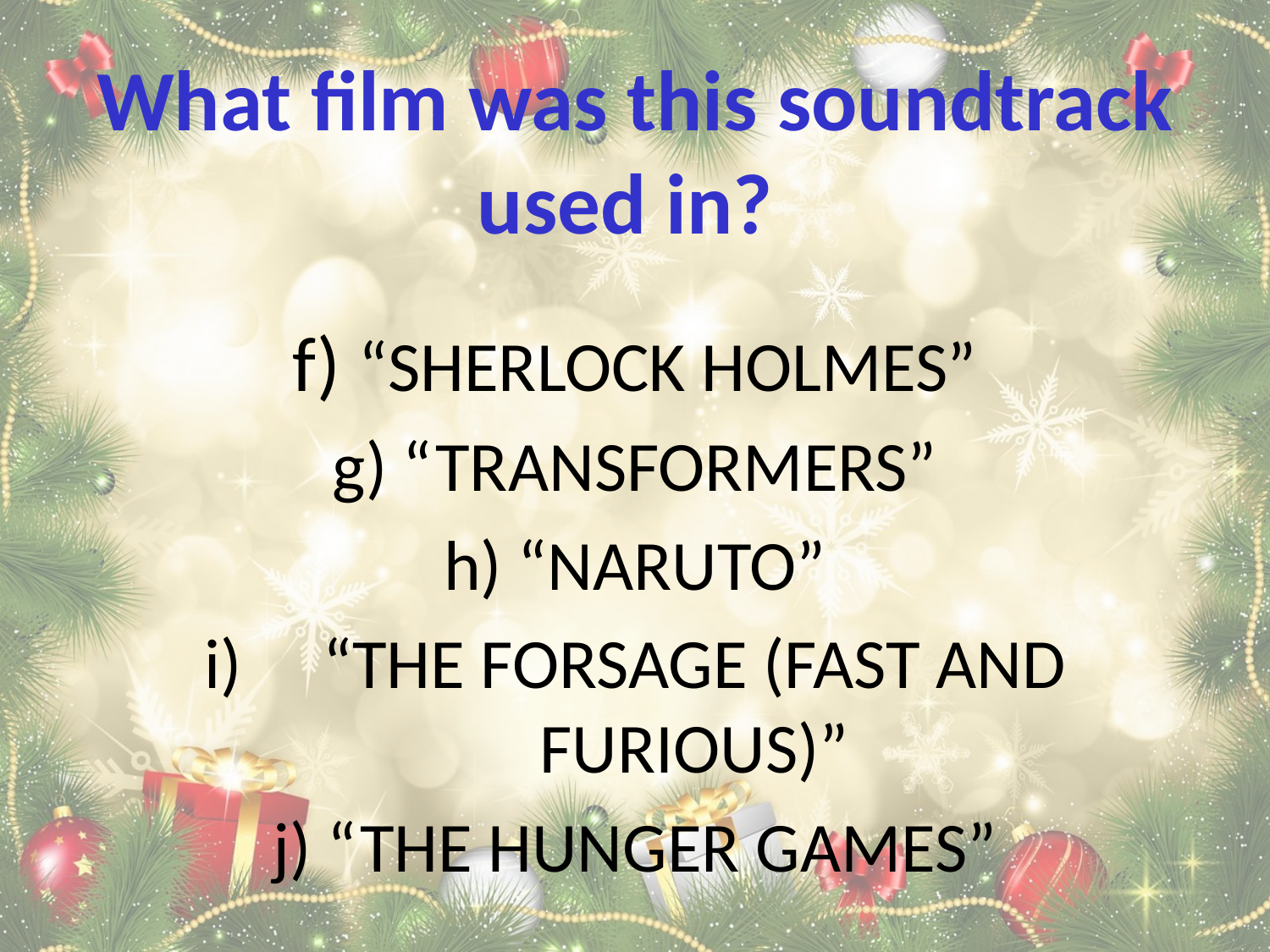

# What film was this soundtrack used in?
f) “SHERLOCK HOLMES”
g) “TRANSFORMERS”
h) “NARUTO”
“THE FORSAGE (FAST AND FURIOUS)”
j) “THE HUNGER GAMES”